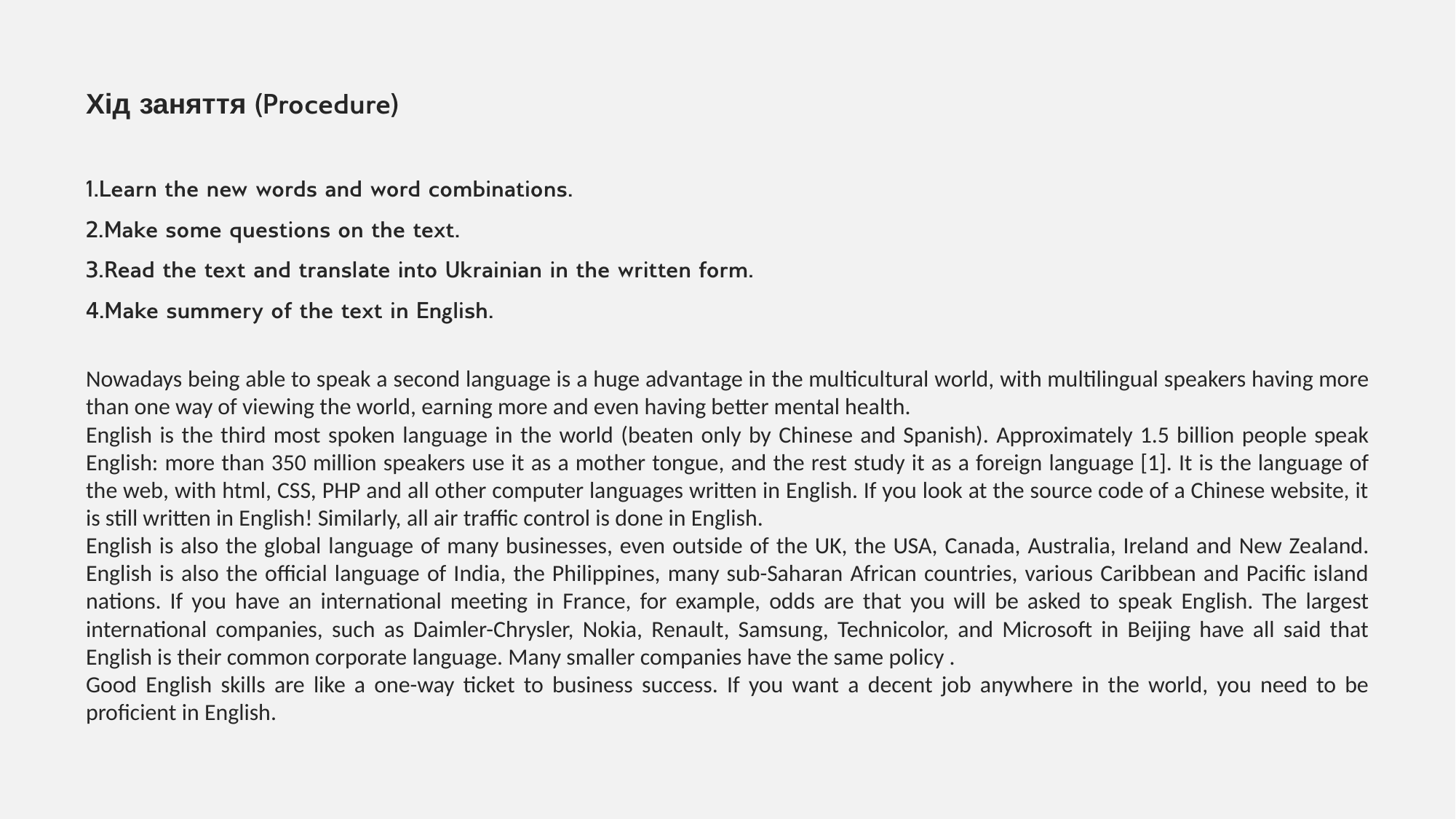

Хід заняття (Procedure)

1.Learn the new words and word combinations.
2.Make some questions on the text.
3.Read the text and translate into Ukrainian in the written form.
4.Make summery of the text in English.

Nowadays being able to speak a second language is a huge advantage in the multicultural world, with multilingual speakers having more than one way of viewing the world, earning more and even having better mental health.
English is the third most spoken language in the world (beaten only by Chinese and Spanish). Approximately 1.5 billion people speak English: more than 350 million speakers use it as a mother tongue, and the rest study it as a foreign language [1]. It is the language of the web, with html, CSS, PHP and all other computer languages written in English. If you look at the source code of a Chinese website, it is still written in English! Similarly, all air traffic control is done in English.
English is also the global language of many businesses, even outside of the UK, the USA, Canada, Australia, Ireland and New Zealand. English is also the official language of India, the Philippines, many sub-Saharan African countries, various Caribbean and Pacific island nations. If you have an international meeting in France, for example, odds are that you will be asked to speak English. The largest international companies, such as Daimler-Chrysler, Nokia, Renault, Samsung, Technicolor, and Microsoft in Beijing have all said that English is their common corporate language. Many smaller companies have the same policy .
Good English skills are like a one-way ticket to business success. If you want a decent job anywhere in the world, you need to be proficient in English.